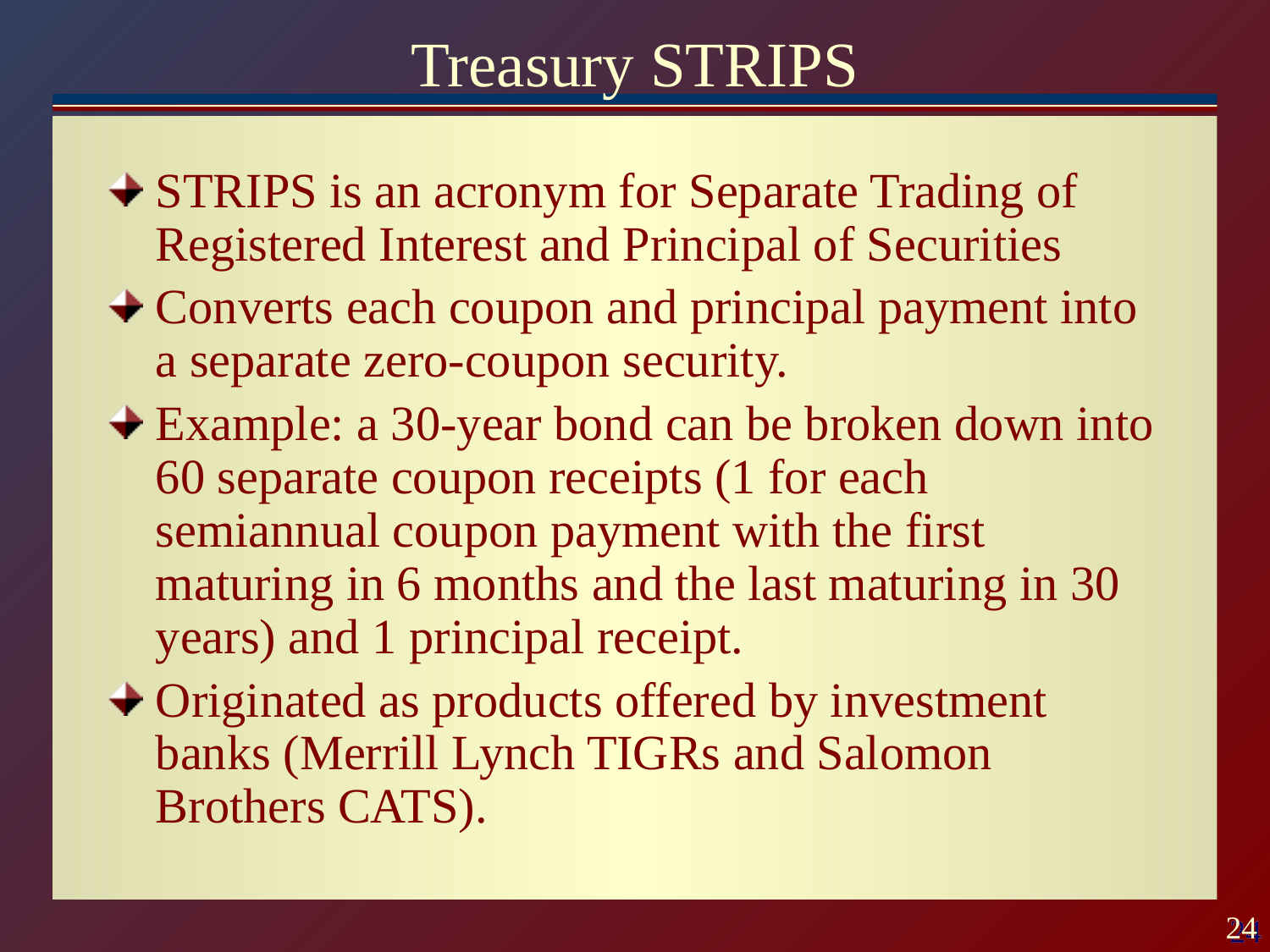

# Treasury STRIPS
STRIPS is an acronym for Separate Trading of Registered Interest and Principal of Securities
Converts each coupon and principal payment into a separate zero-coupon security.
Example: a 30-year bond can be broken down into 60 separate coupon receipts (1 for each semiannual coupon payment with the first maturing in 6 months and the last maturing in 30 years) and 1 principal receipt.
Originated as products offered by investment banks (Merrill Lynch TIGRs and Salomon Brothers CATS).